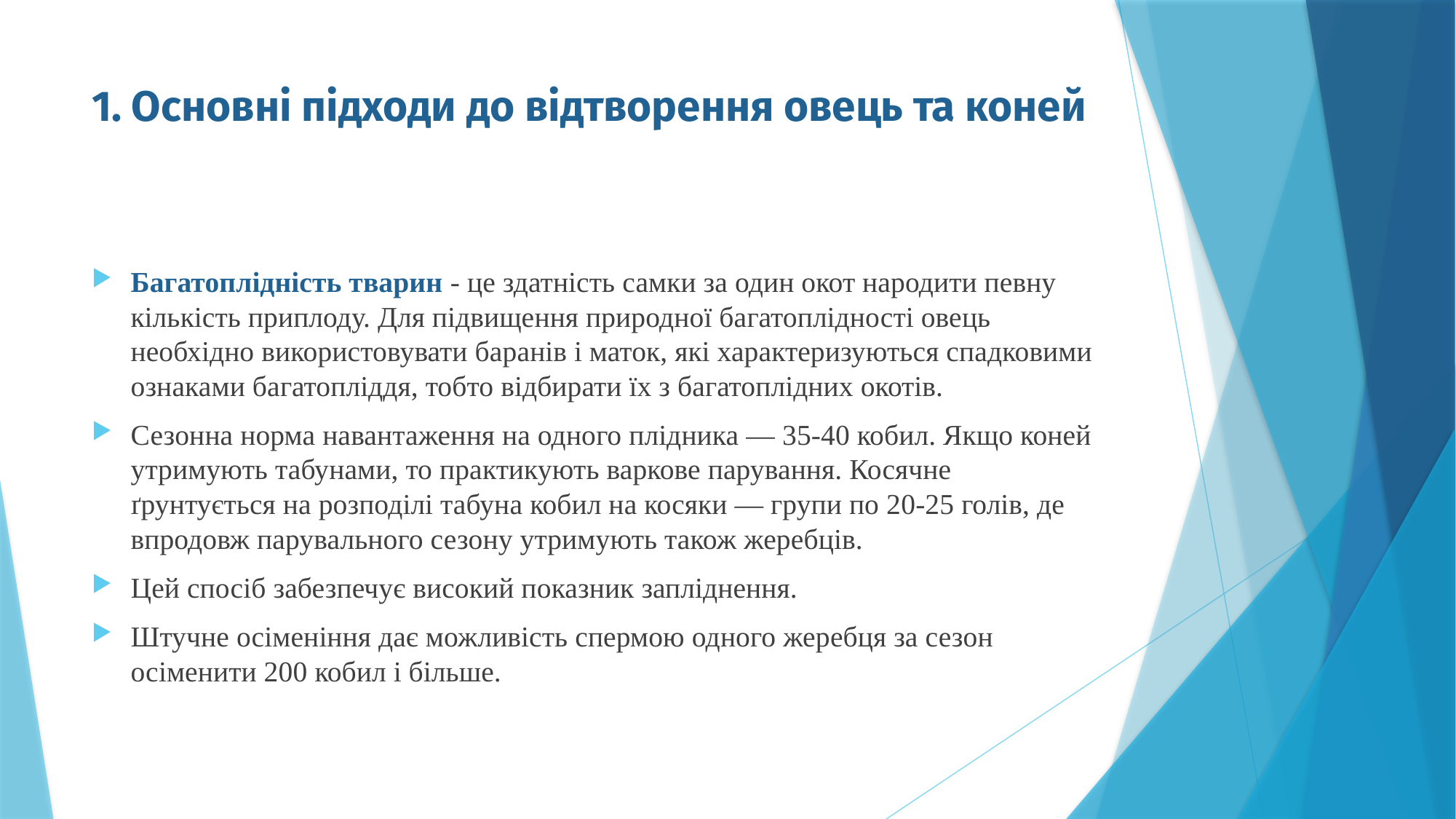

# 1. Основні підходи до відтворення овець та коней
Багатоплідність тварин - це здатність самки за один окот народити певну кількість приплоду. Для підвищення природної багатоплідності овець необхідно використовувати баранів і маток, які характеризуються спадковими ознаками багатопліддя, тобто відбирати їх з багатоплідних окотів.
Сезонна норма навантаження на одного плідника — 35-40 кобил. Якщо коней утримують табунами, то практикують варкове парування. Косячне ґрунтується на розподілі табуна кобил на косяки — групи по 20-25 голів, де впродовж парувального сезону утримують також жеребців.
Цей спосіб забезпечує високий показник запліднення.
Штучне осіменіння дає можливість спермою одного жеребця за сезон осіменити 200 кобил і більше.